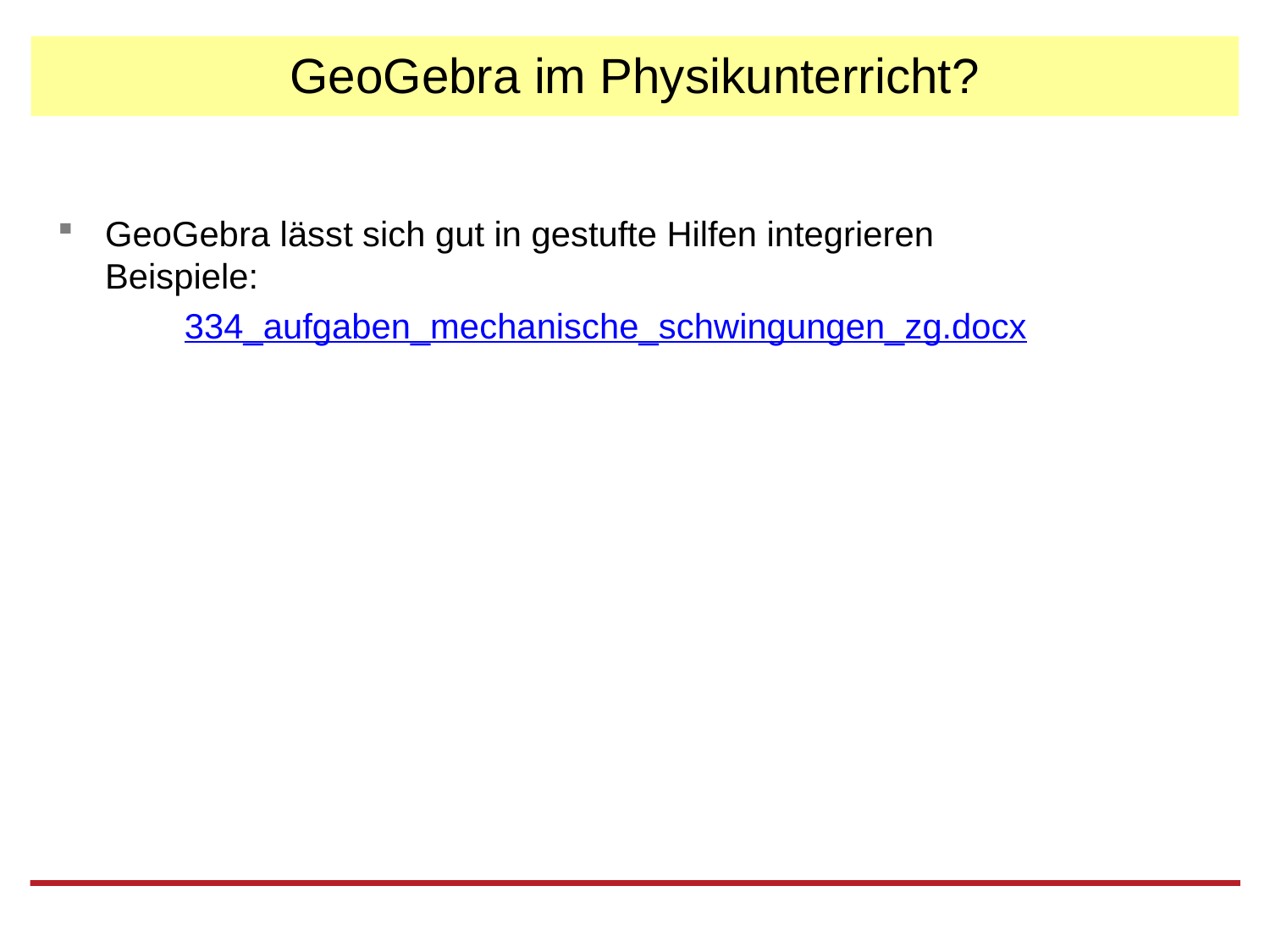

# GeoGebra im Physikunterricht?

GeoGebra lässt sich gut in gestufte Hilfen integrieren
Beispiele:
334_aufgaben_mechanische_schwingungen_zg.docx